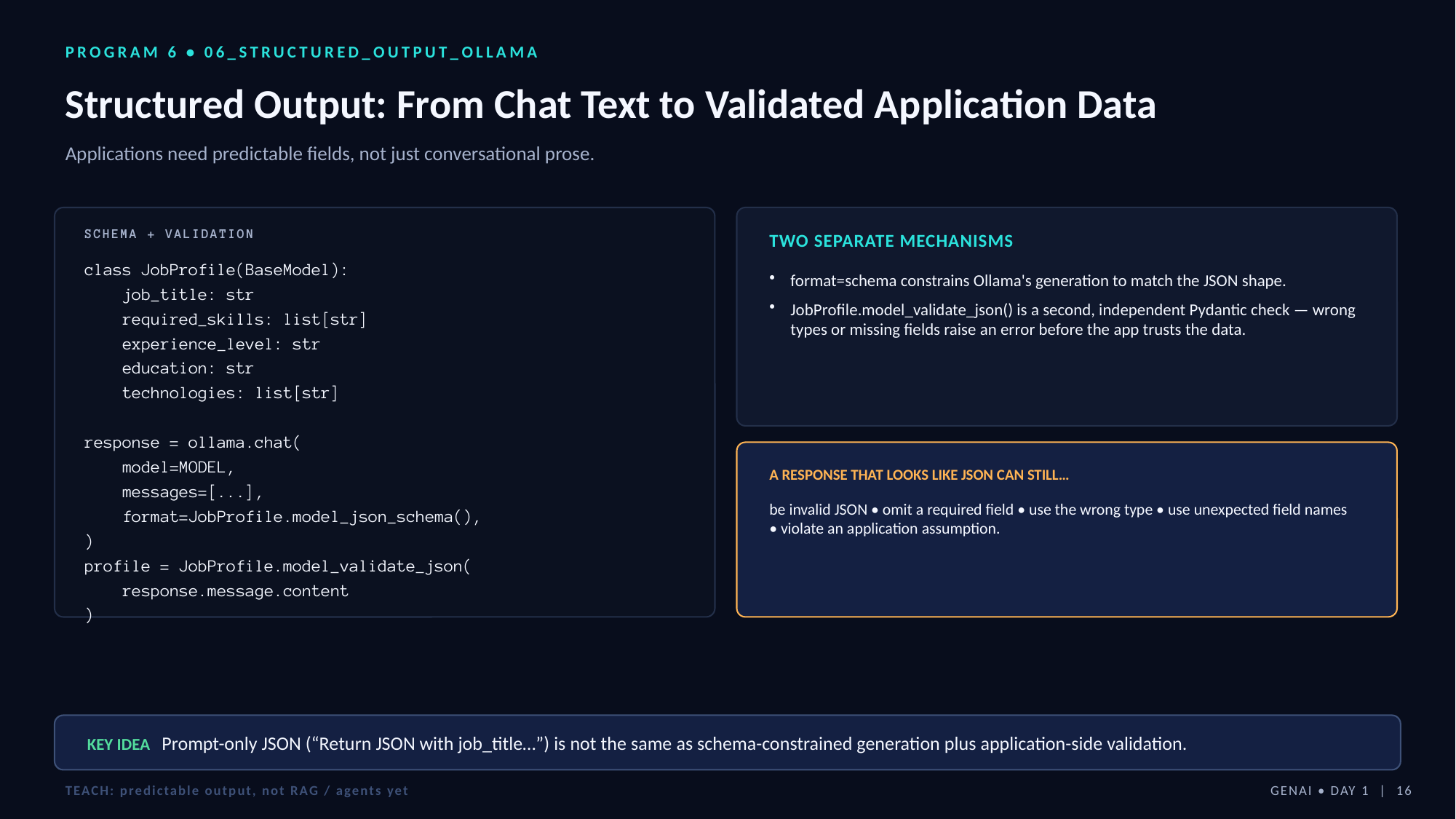

PROGRAM 6 • 06_STRUCTURED_OUTPUT_OLLAMA
Structured Output: From Chat Text to Validated Application Data
Applications need predictable fields, not just conversational prose.

SCHEMA + VALIDATION
TWO SEPARATE MECHANISMS
class JobProfile(BaseModel):
    job_title: str
    required_skills: list[str]
    experience_level: str
    education: str
    technologies: list[str]

response = ollama.chat(
    model=MODEL,
    messages=[...],
    format=JobProfile.model_json_schema(),
)
profile = JobProfile.model_validate_json(
    response.message.content
)
format=schema constrains Ollama's generation to match the JSON shape.
JobProfile.model_validate_json() is a second, independent Pydantic check — wrong types or missing fields raise an error before the app trusts the data.

A RESPONSE THAT LOOKS LIKE JSON CAN STILL…
be invalid JSON • omit a required field • use the wrong type • use unexpected field names • violate an application assumption.

KEY IDEA   Prompt-only JSON (“Return JSON with job_title…”) is not the same as schema-constrained generation plus application-side validation.
TEACH: predictable output, not RAG / agents yet
GENAI • DAY 1  |  16